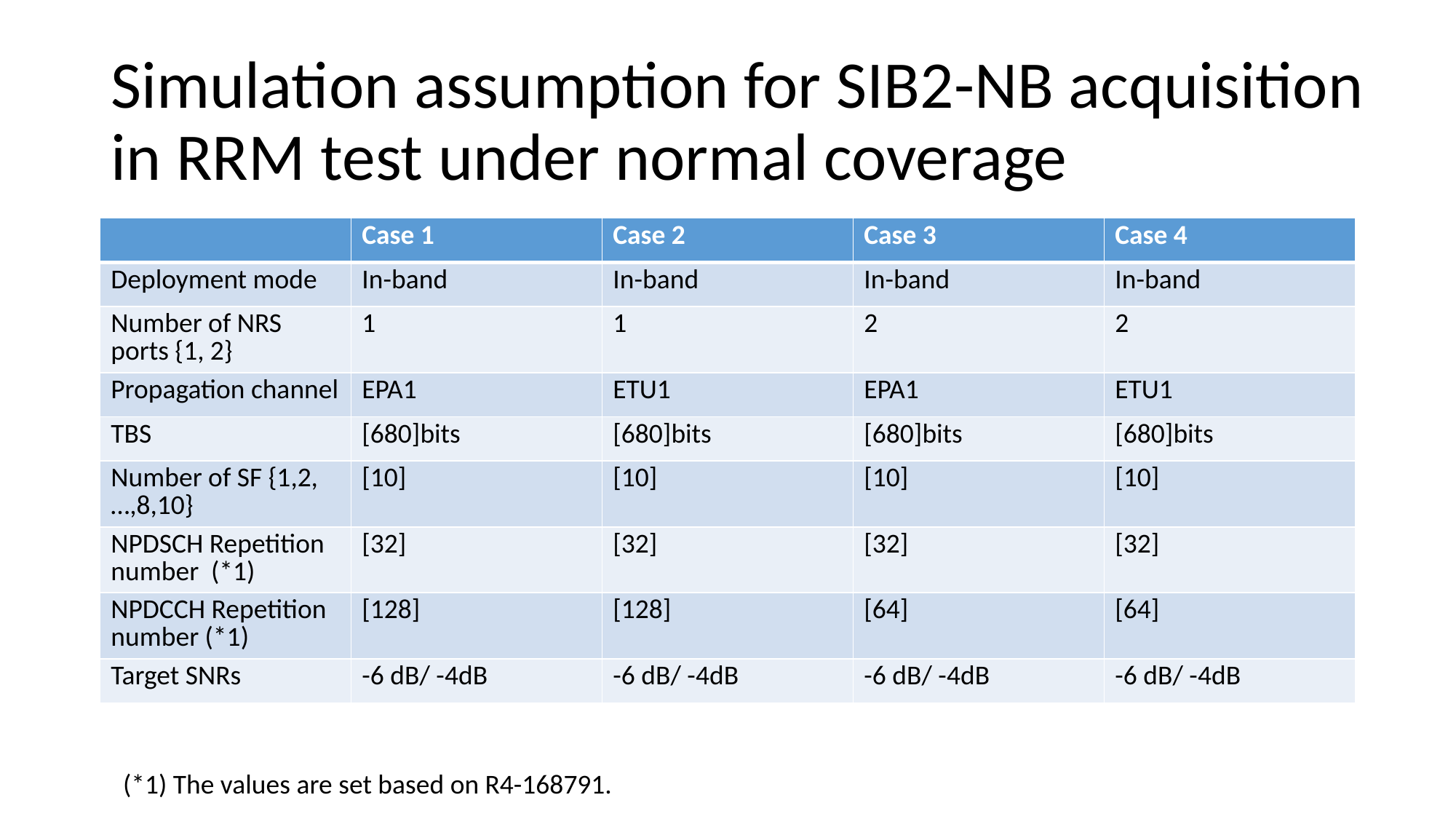

# Simulation assumption for SIB2-NB acquisition in RRM test under normal coverage
|  | Case 1 | Case 2 | Case 3 | Case 4 |
| --- | --- | --- | --- | --- |
| Deployment mode | In-band | In-band | In-band | In-band |
| Number of NRS ports {1, 2} | 1 | 1 | 2 | 2 |
| Propagation channel | EPA1 | ETU1 | EPA1 | ETU1 |
| TBS | [680]bits | [680]bits | [680]bits | [680]bits |
| Number of SF {1,2,…,8,10} | [10] | [10] | [10] | [10] |
| NPDSCH Repetition number (\*1) | [32] | [32] | [32] | [32] |
| NPDCCH Repetition number (\*1) | [128] | [128] | [64] | [64] |
| Target SNRs | -6 dB/ -4dB | -6 dB/ -4dB | -6 dB/ -4dB | -6 dB/ -4dB |
(*1) The values are set based on R4-168791.